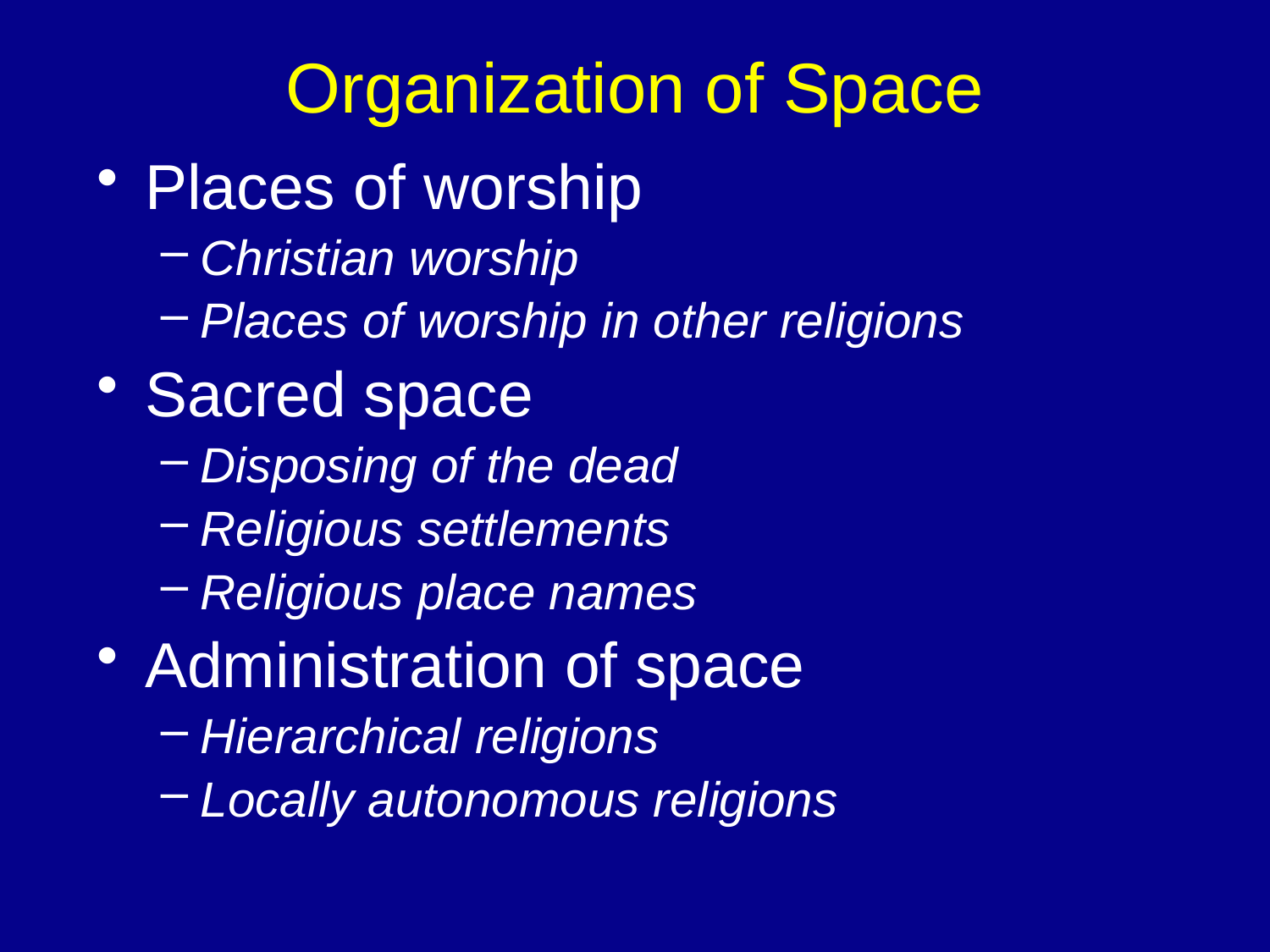

# Organization of Space
Places of worship
Christian worship
Places of worship in other religions
Sacred space
Disposing of the dead
Religious settlements
Religious place names
Administration of space
Hierarchical religions
Locally autonomous religions